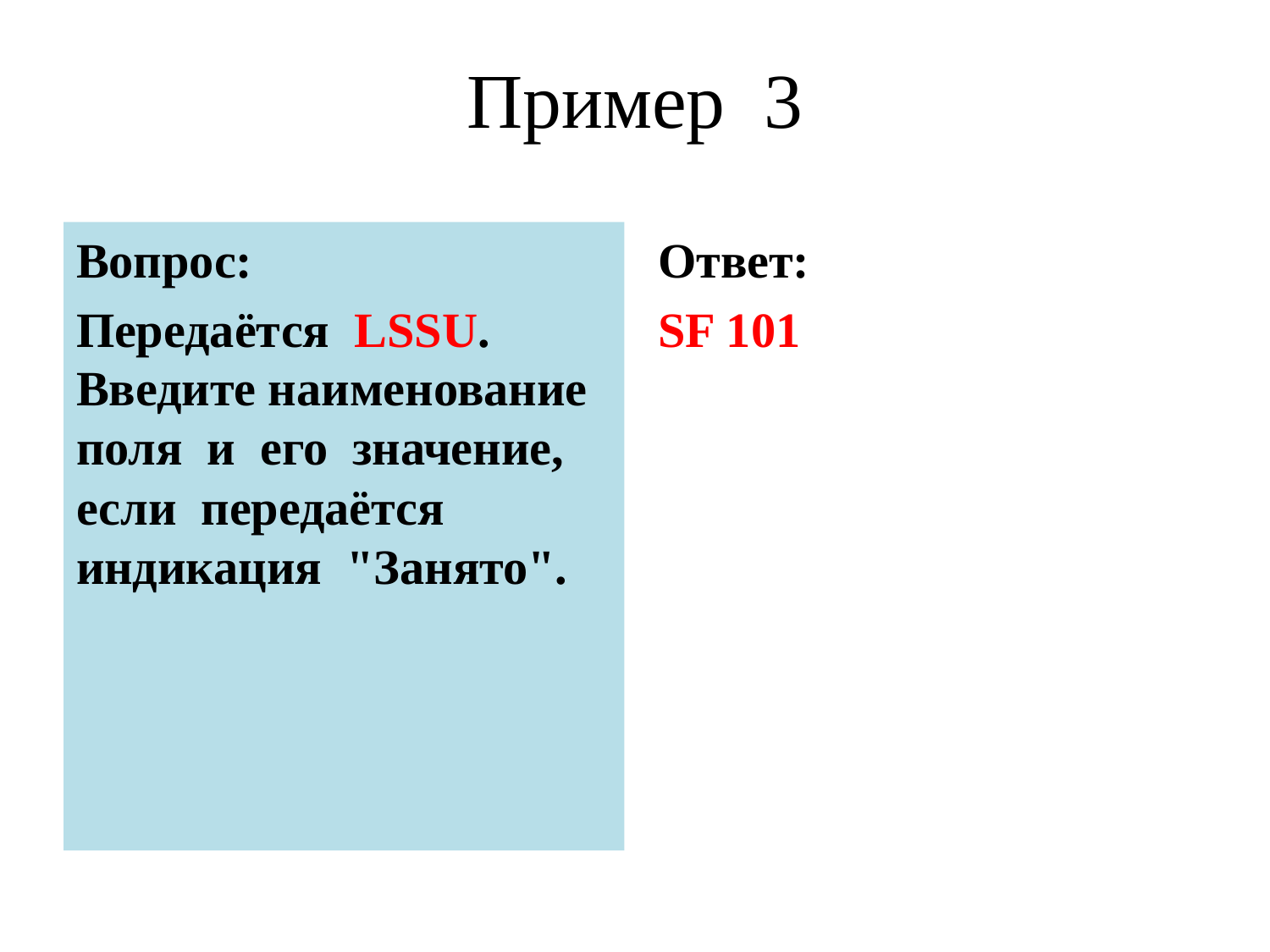

# Пример  3
Вопрос:
Передаётся  LSSU. Введите наименование поля  и  его  значение, если  передаётся индикация  "Занято".
Ответ:
SF 101